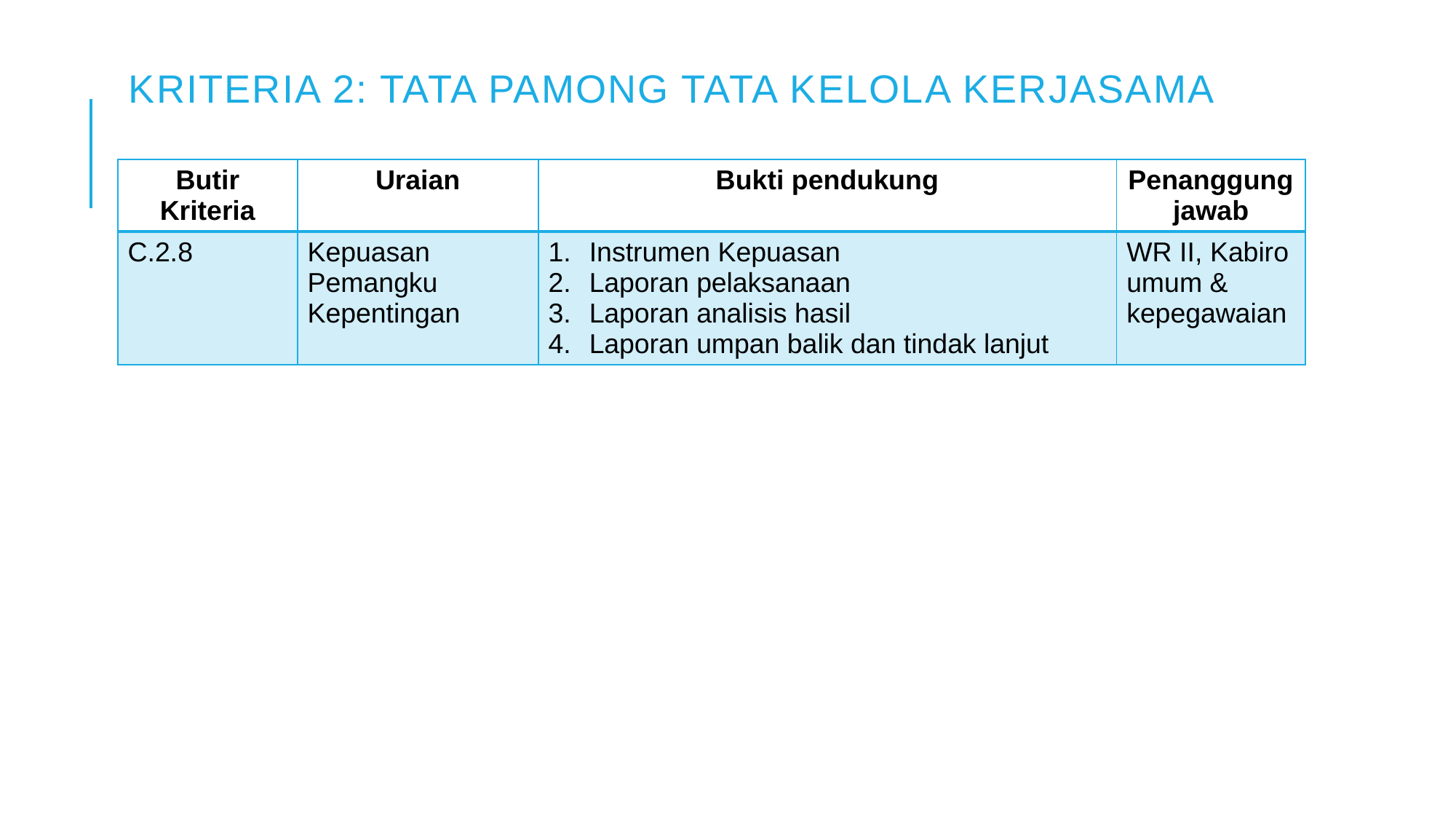

# kriteria 2: Tata Pamong tata kelola kerjasama
| Butir Kriteria | Uraian | Bukti pendukung | Penanggung jawab |
| --- | --- | --- | --- |
| C.2.8 | Kepuasan Pemangku Kepentingan | Instrumen Kepuasan Laporan pelaksanaan Laporan analisis hasil Laporan umpan balik dan tindak lanjut | WR II, Kabiro umum & kepegawaian |